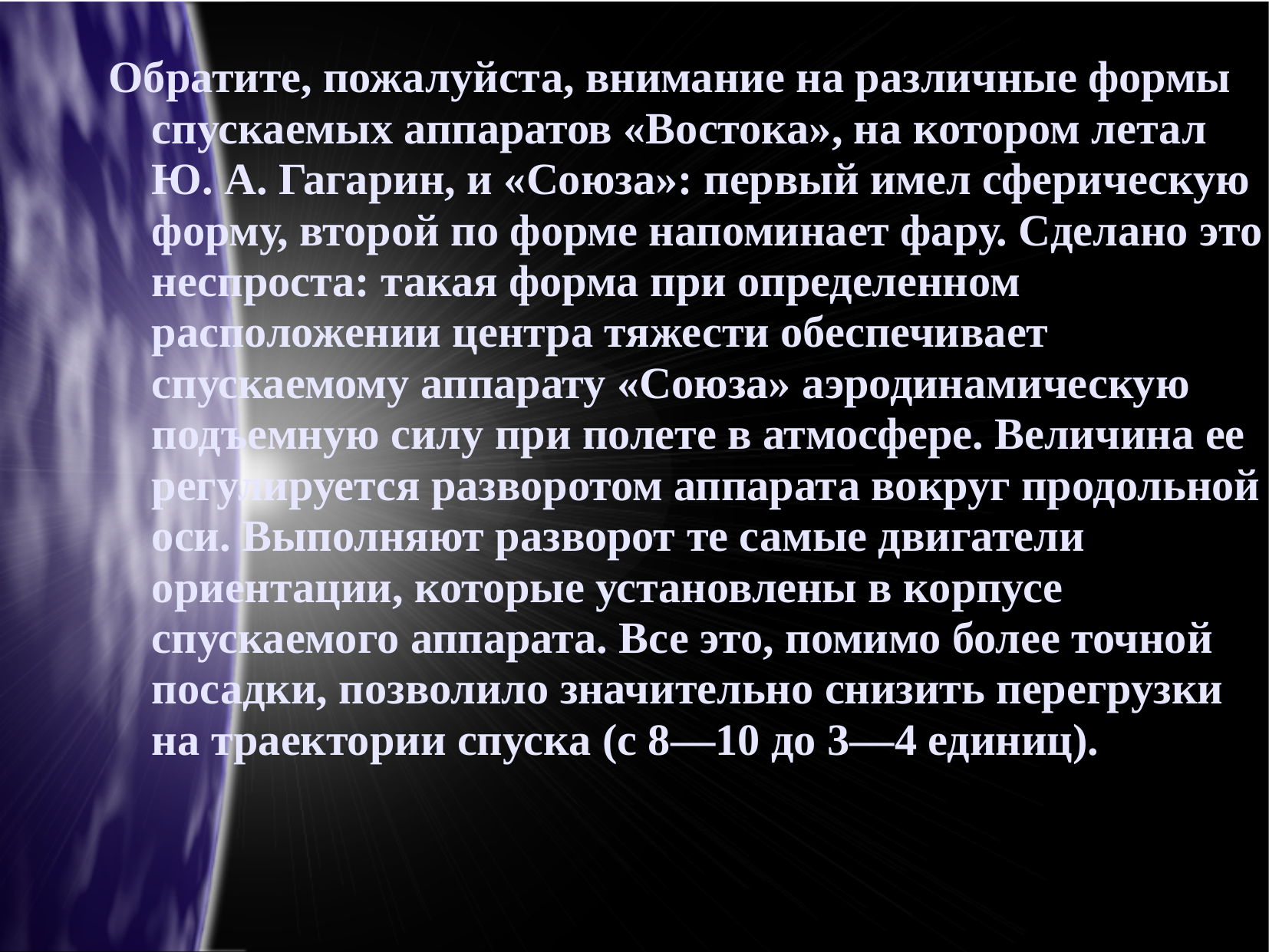

Обратите, пожалуйста, внимание на различные формы спускаемых аппаратов «Востока», на котором летал Ю. А. Гагарин, и «Союза»: первый имел сферическую форму, второй по форме напоминает фару. Сделано это неспроста: такая форма при определенном расположении центра тяжести обеспечивает спускаемому аппарату «Союза» аэродинамическую подъемную силу при полете в атмосфере. Величина ее регулируется разворотом аппарата вокруг продольной оси. Выполняют разворот те самые двигатели ориентации, которые установлены в корпусе спускаемого аппарата. Все это, помимо более точной посадки, позволило значительно снизить перегрузки на траектории спуска (с 8—10 до 3—4 единиц).